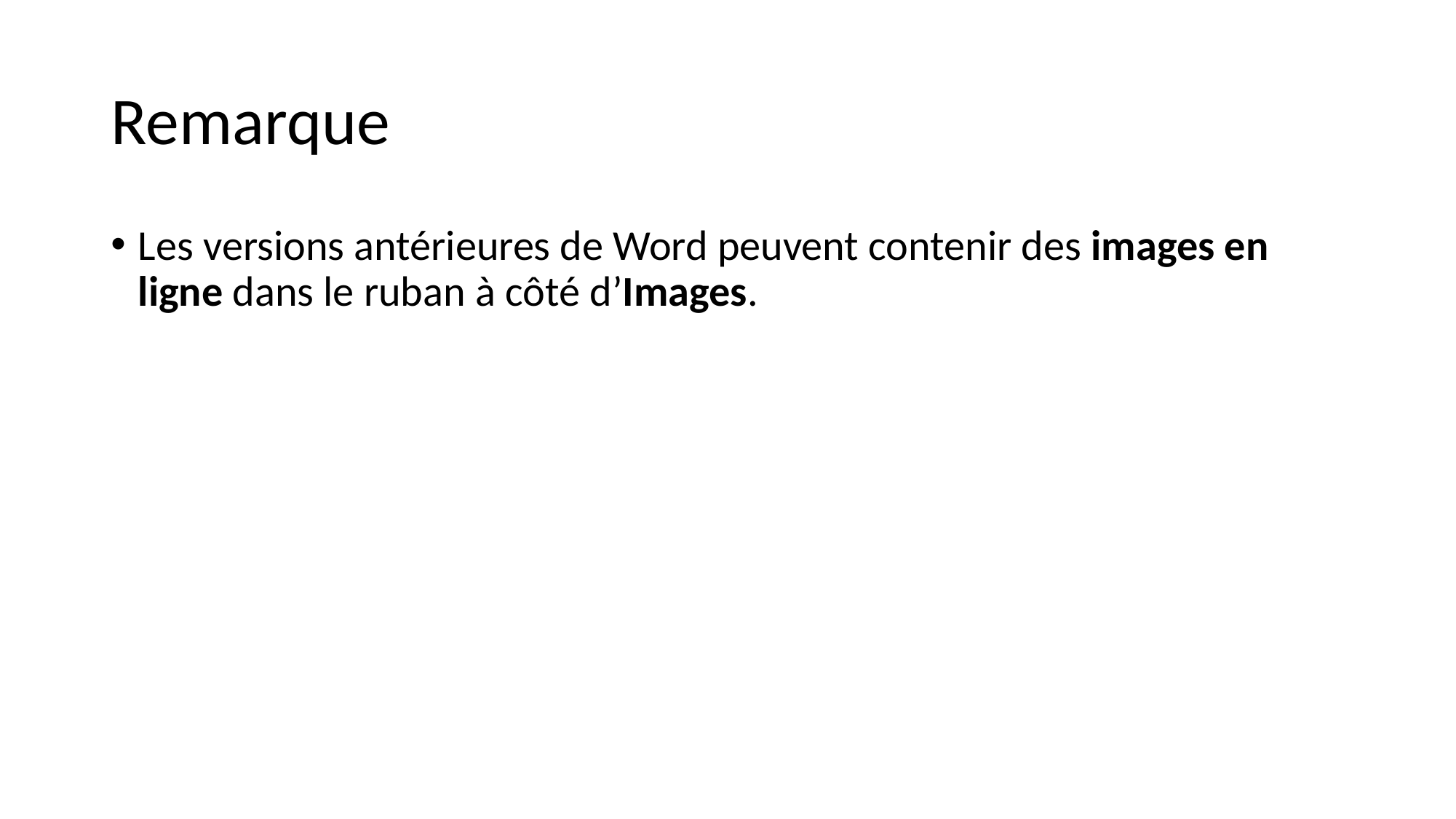

# Remarque
Les versions antérieures de Word peuvent contenir des images en ligne dans le ruban à côté d’Images.